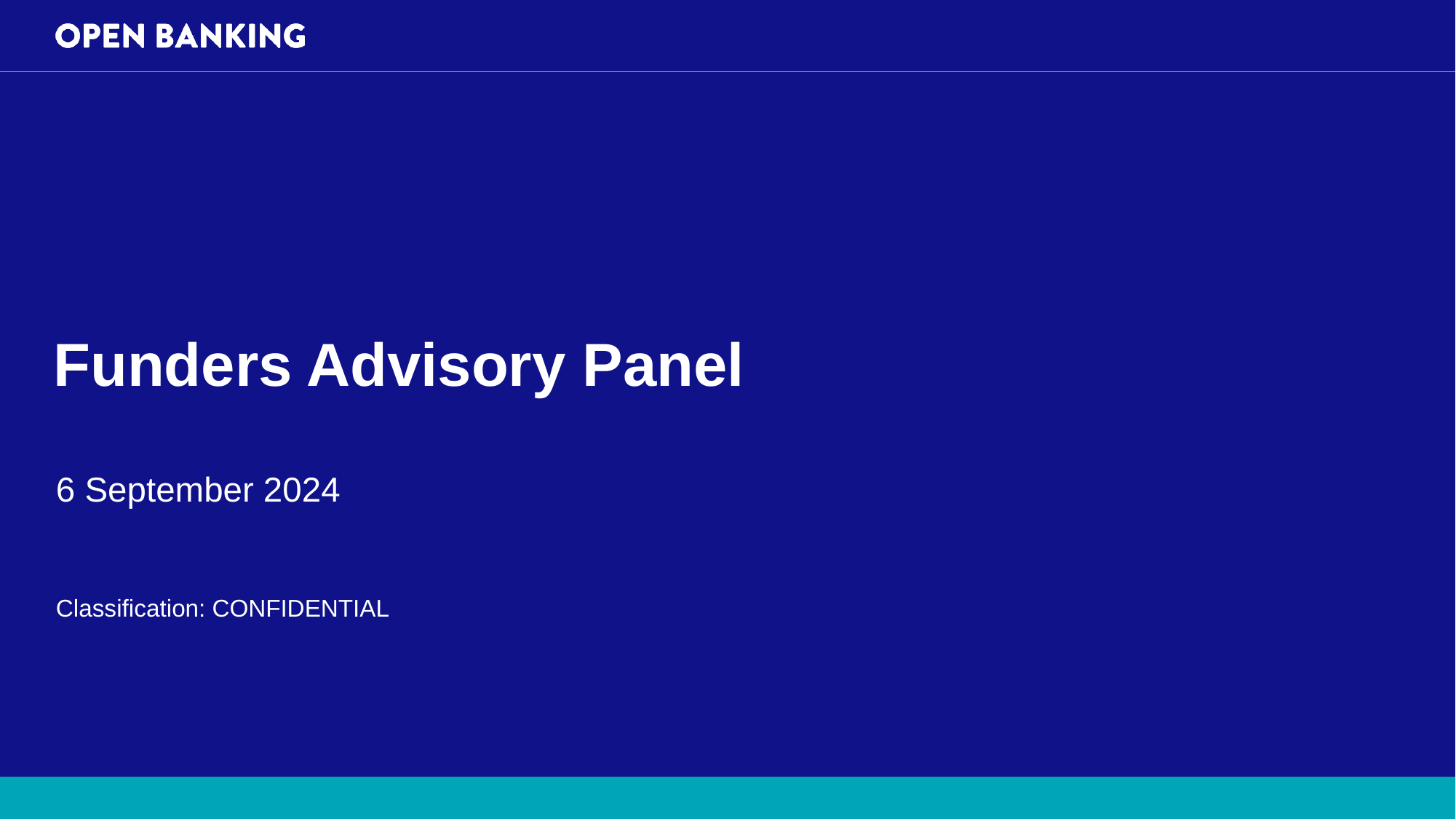

# Funders Advisory Panel
6 September 2024

Classification: CONFIDENTIAL